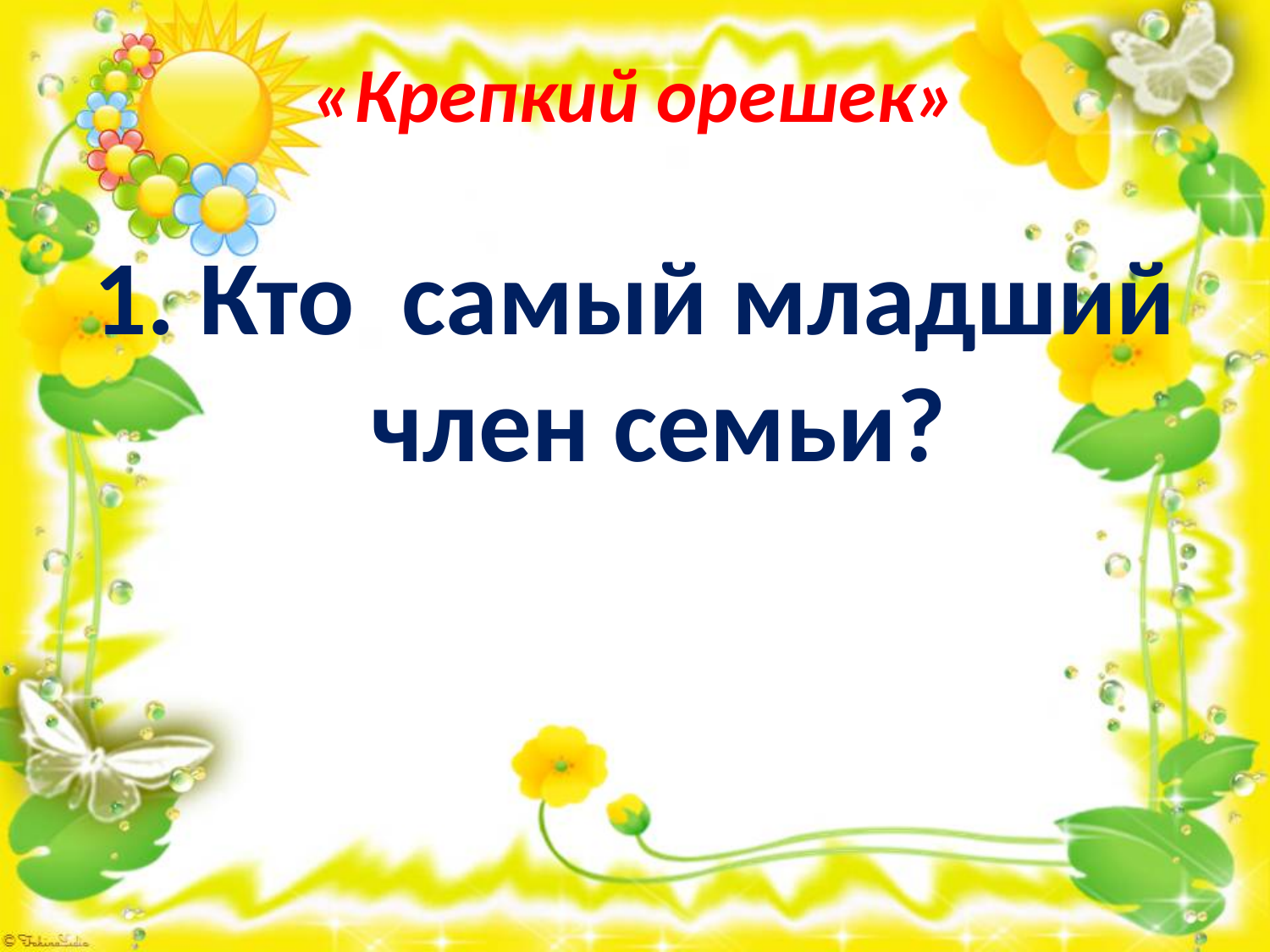

# «Крепкий орешек»
1. Кто  самый младший член семьи?